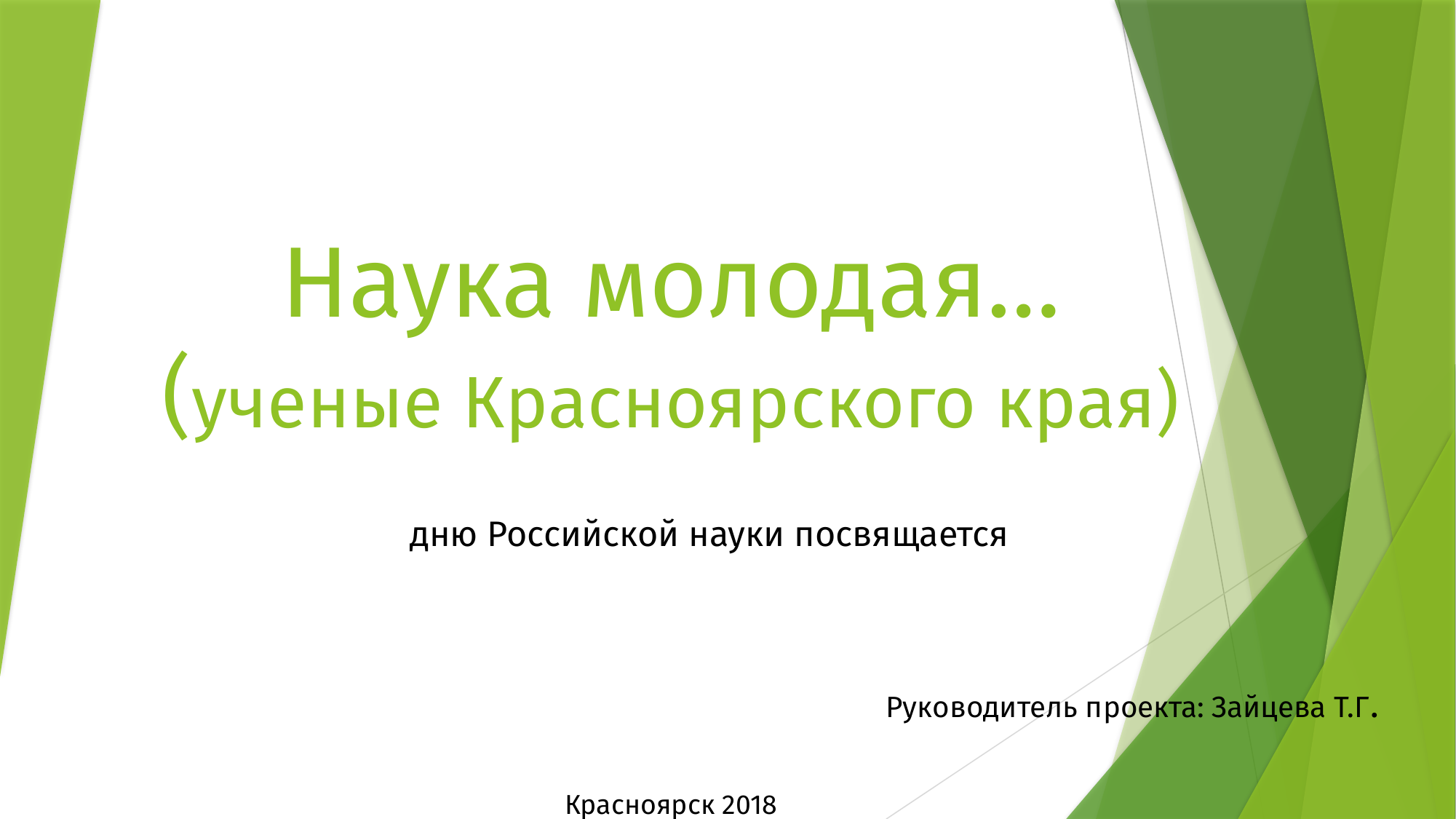

# Наука молодая… (ученые Красноярского края)
дню Российской науки посвящается

Руководитель проекта: Зайцева Т.Г.
Красноярск 2018